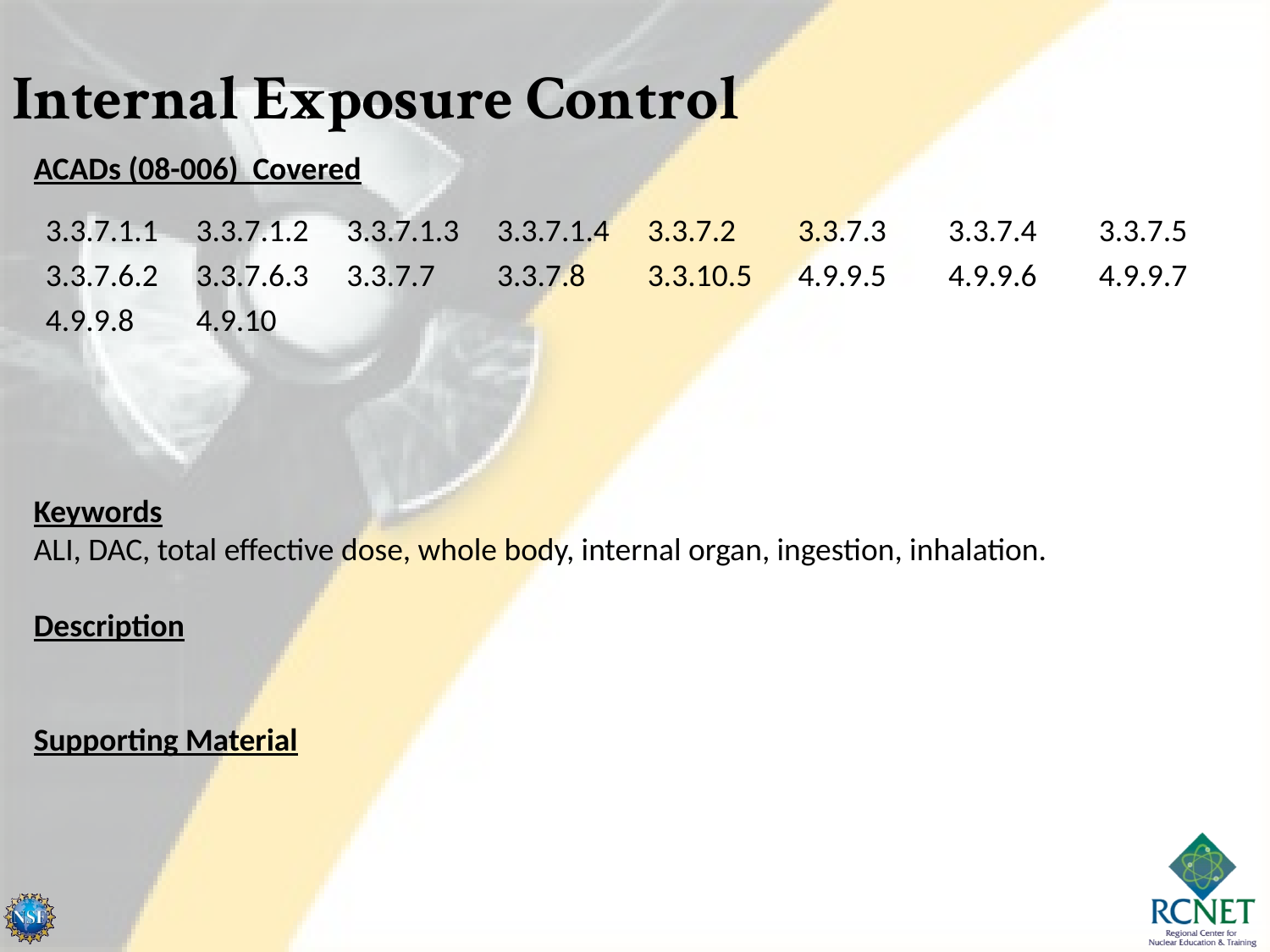

Internal Exposure Control
ACADs (08-006)  Covered

Keywords
ALI, DAC, total effective dose, whole body, internal organ, ingestion, inhalation.

Description

Supporting Material

| 3.3.7.1.1 | 3.3.7.1.2 | 3.3.7.1.3 | 3.3.7.1.4 | 3.3.7.2 | 3.3.7.3 | 3.3.7.4 | 3.3.7.5 |
| --- | --- | --- | --- | --- | --- | --- | --- |
| 3.3.7.6.2 | 3.3.7.6.3 | 3.3.7.7 | 3.3.7.8 | 3.3.10.5 | 4.9.9.5 | 4.9.9.6 | 4.9.9.7 |
| 4.9.9.8 | 4.9.10 |  |  |  |  |  |  |
|  |  |  |  |  |  |  |  |